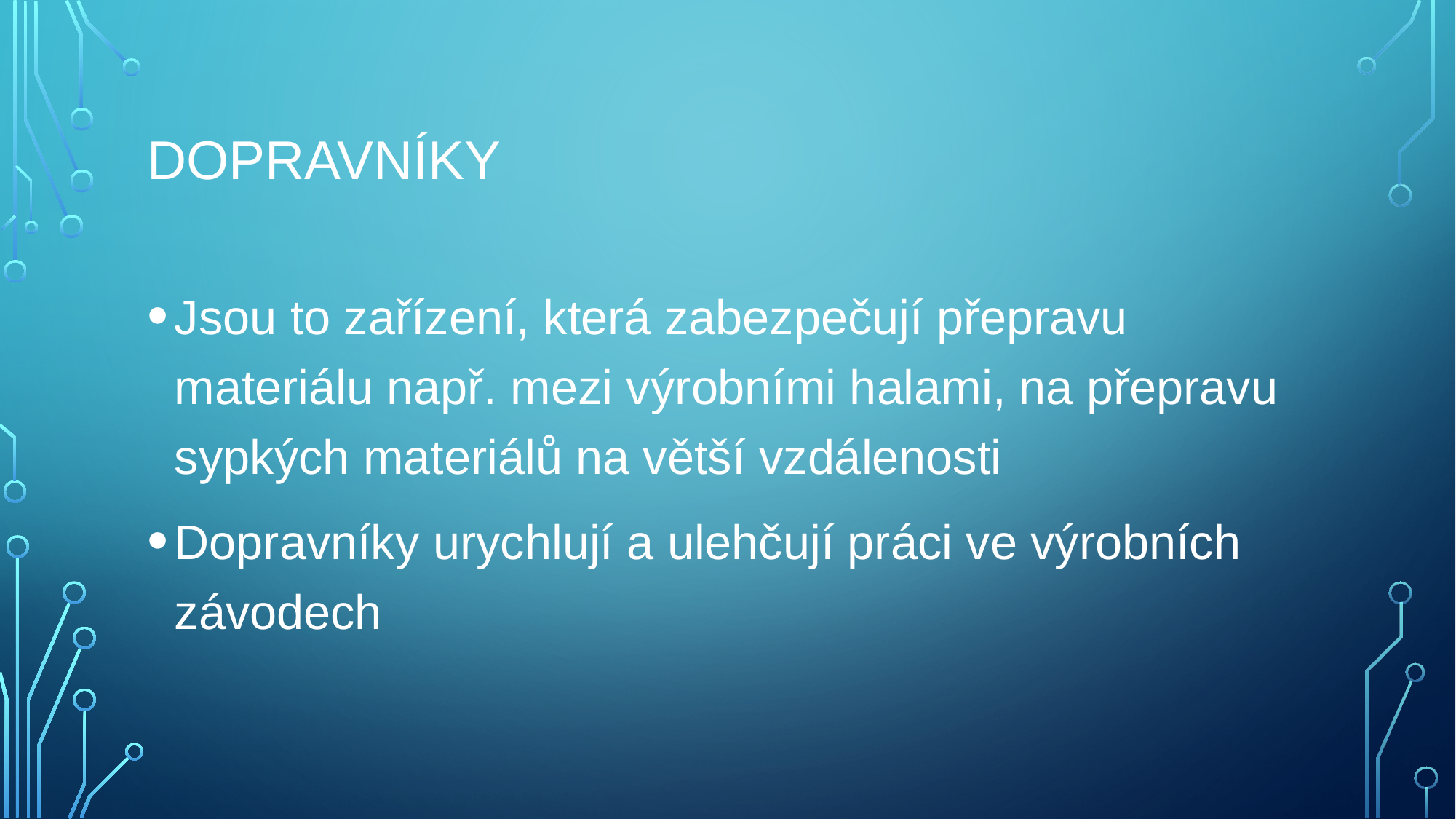

# Dopravníky
Jsou to zařízení, která zabezpečují přepravu materiálu např. mezi výrobními halami, na přepravu sypkých materiálů na větší vzdálenosti
Dopravníky urychlují a ulehčují práci ve výrobních závodech